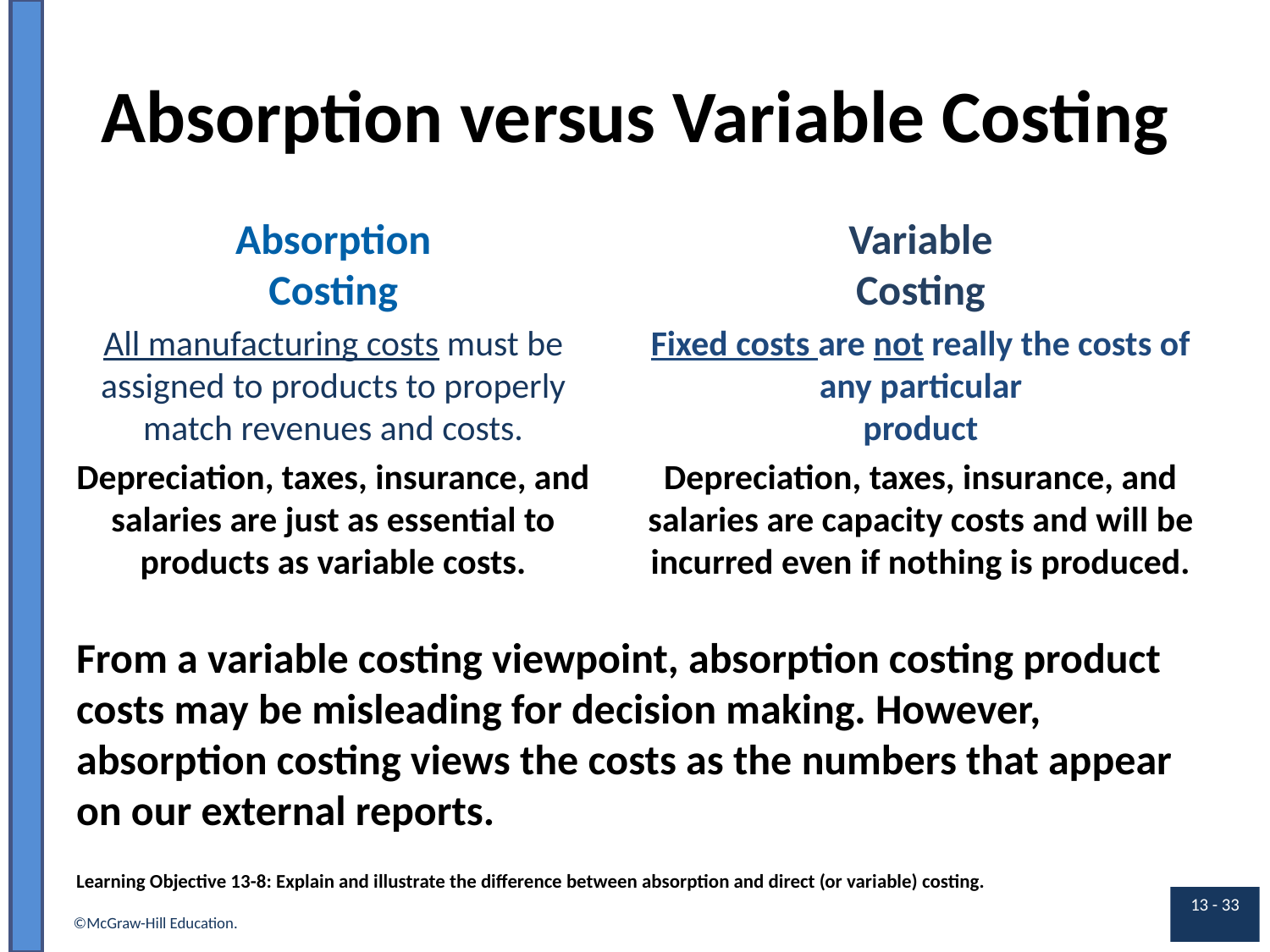

# Absorption versus Variable Costing
Variable
Costing
Fixed costs are not really the costs of any particular
product
Depreciation, taxes, insurance, and salaries are capacity costs and will be incurred even if nothing is produced.
Absorption
Costing
All manufacturing costs must be assigned to products to properly match revenues and costs.
Depreciation, taxes, insurance, and salaries are just as essential to products as variable costs.
From a variable costing viewpoint, absorption costing product costs may be misleading for decision making. However, absorption costing views the costs as the numbers that appear on our external reports.
Learning Objective 13-8: Explain and illustrate the difference between absorption and direct (or variable) costing.